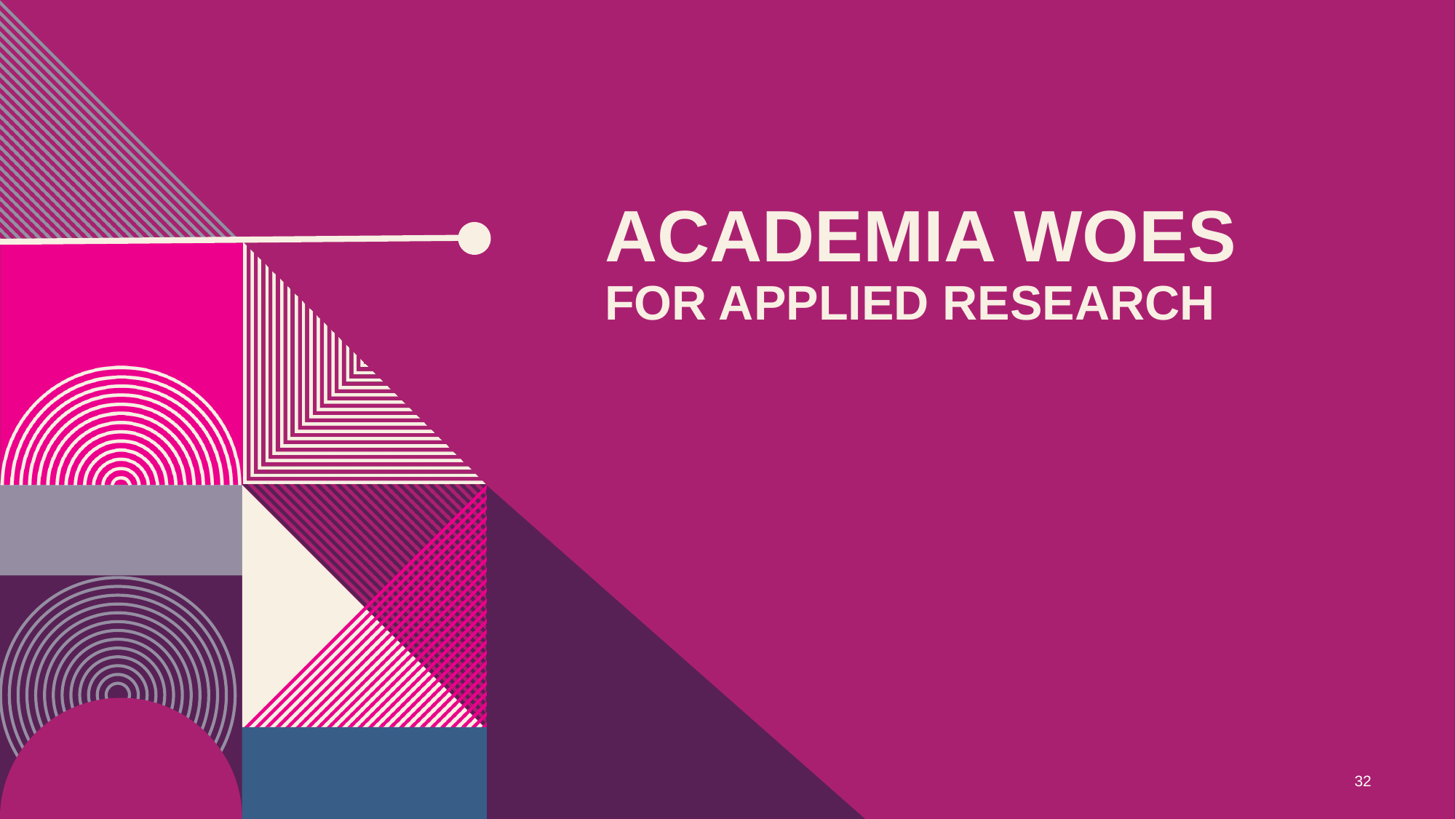

# ACADEMIA Woes FOR APPLIED RESEARCH

32